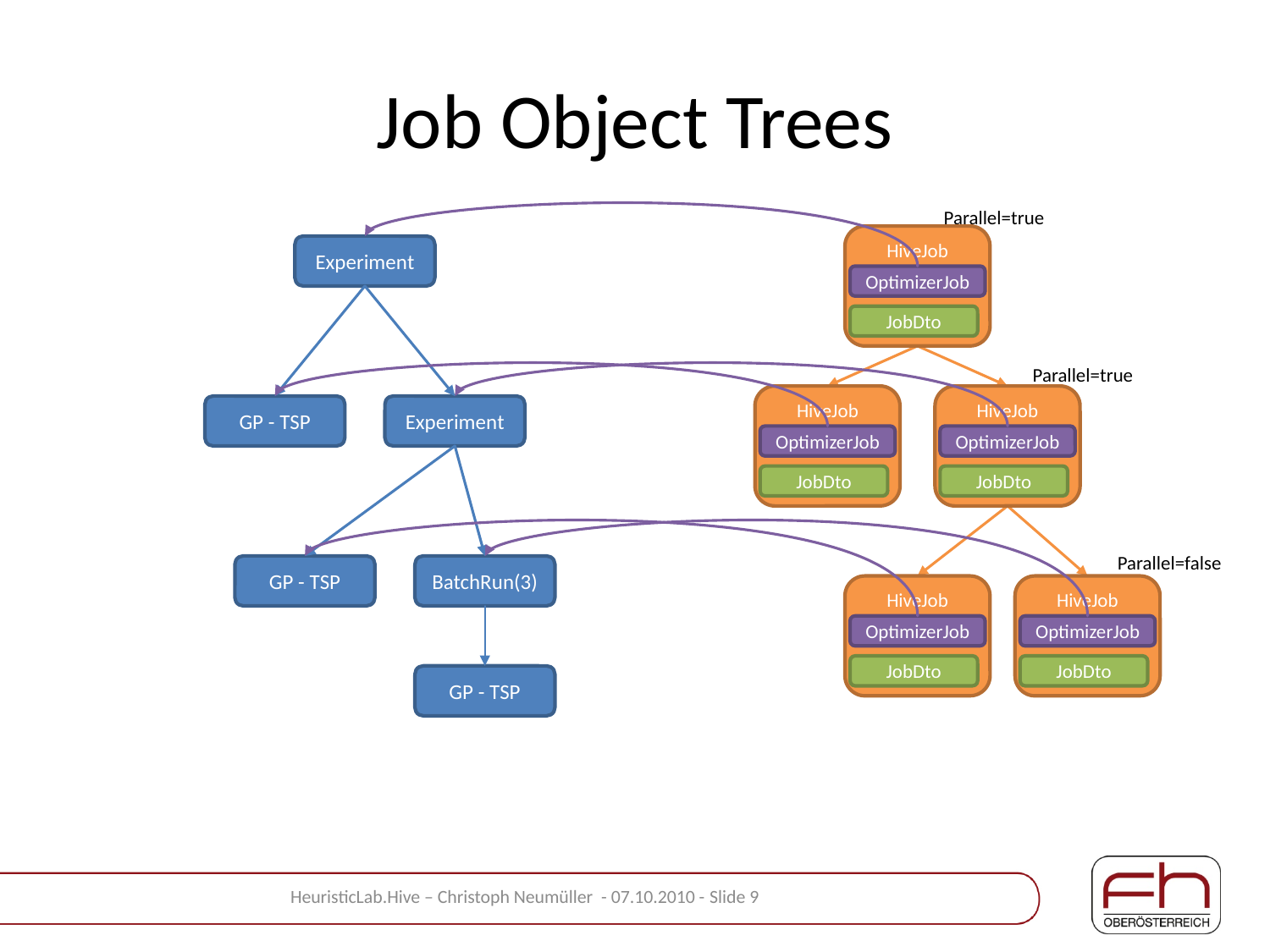

# Job Object Trees
Parallel=true
HiveJob
OptimizerJob
JobDto
Experiment
Parallel=true
HiveJob
OptimizerJob
JobDto
HiveJob
OptimizerJob
JobDto
GP - TSP
Experiment
Parallel=false
GP - TSP
BatchRun(3)
HiveJob
OptimizerJob
JobDto
HiveJob
OptimizerJob
JobDto
GP - TSP